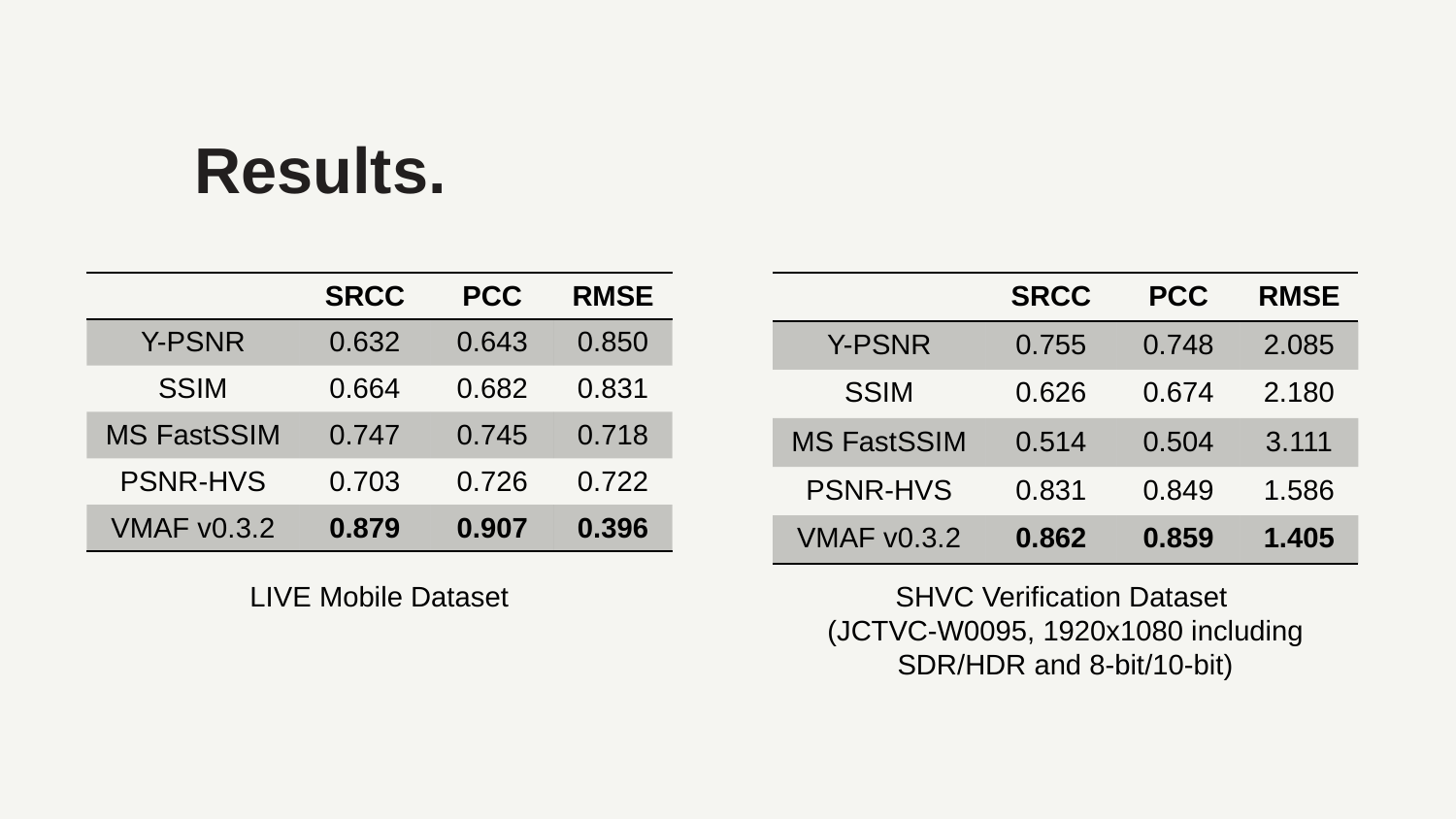

Results.
|  | SRCC | PCC | RMSE |
| --- | --- | --- | --- |
| Y-PSNR | 0.632 | 0.643 | 0.850 |
| SSIM | 0.664 | 0.682 | 0.831 |
| MS FastSSIM | 0.747 | 0.745 | 0.718 |
| PSNR-HVS | 0.703 | 0.726 | 0.722 |
| VMAF v0.3.2 | 0.879 | 0.907 | 0.396 |
|  | SRCC | PCC | RMSE |
| --- | --- | --- | --- |
| Y-PSNR | 0.755 | 0.748 | 2.085 |
| SSIM | 0.626 | 0.674 | 2.180 |
| MS FastSSIM | 0.514 | 0.504 | 3.111 |
| PSNR-HVS | 0.831 | 0.849 | 1.586 |
| VMAF v0.3.2 | 0.862 | 0.859 | 1.405 |
LIVE Mobile Dataset
SHVC Verification Dataset
(JCTVC-W0095, 1920x1080 including SDR/HDR and 8-bit/10-bit)